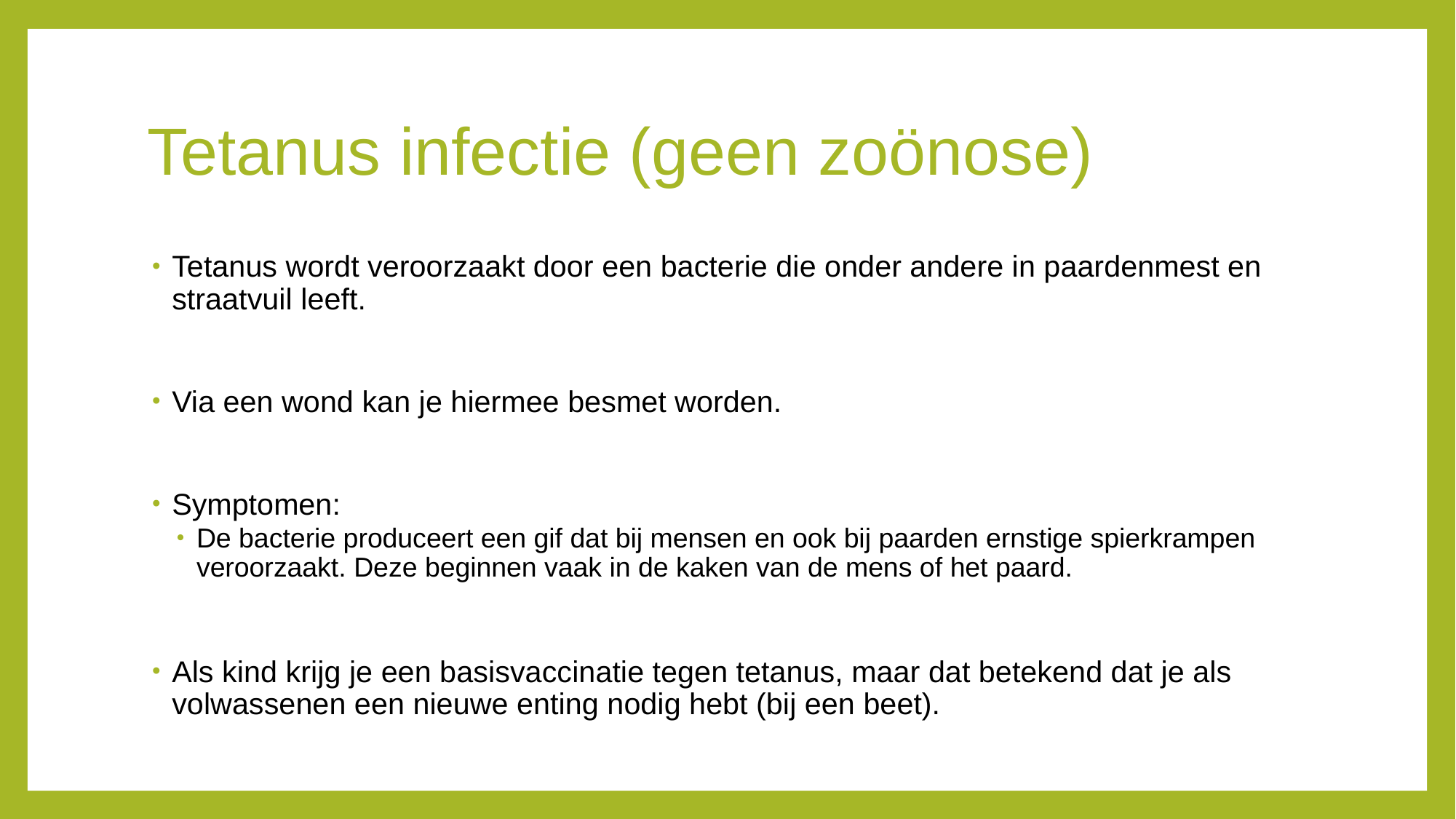

# Tetanus infectie (geen zoönose)
Tetanus wordt veroorzaakt door een bacterie die onder andere in paardenmest en straatvuil leeft.

Via een wond kan je hiermee besmet worden.

Symptomen:
De bacterie produceert een gif dat bij mensen en ook bij paarden ernstige spierkrampen veroorzaakt. Deze beginnen vaak in de kaken van de mens of het paard.

Als kind krijg je een basisvaccinatie tegen tetanus, maar dat betekend dat je als volwassenen een nieuwe enting nodig hebt (bij een beet).